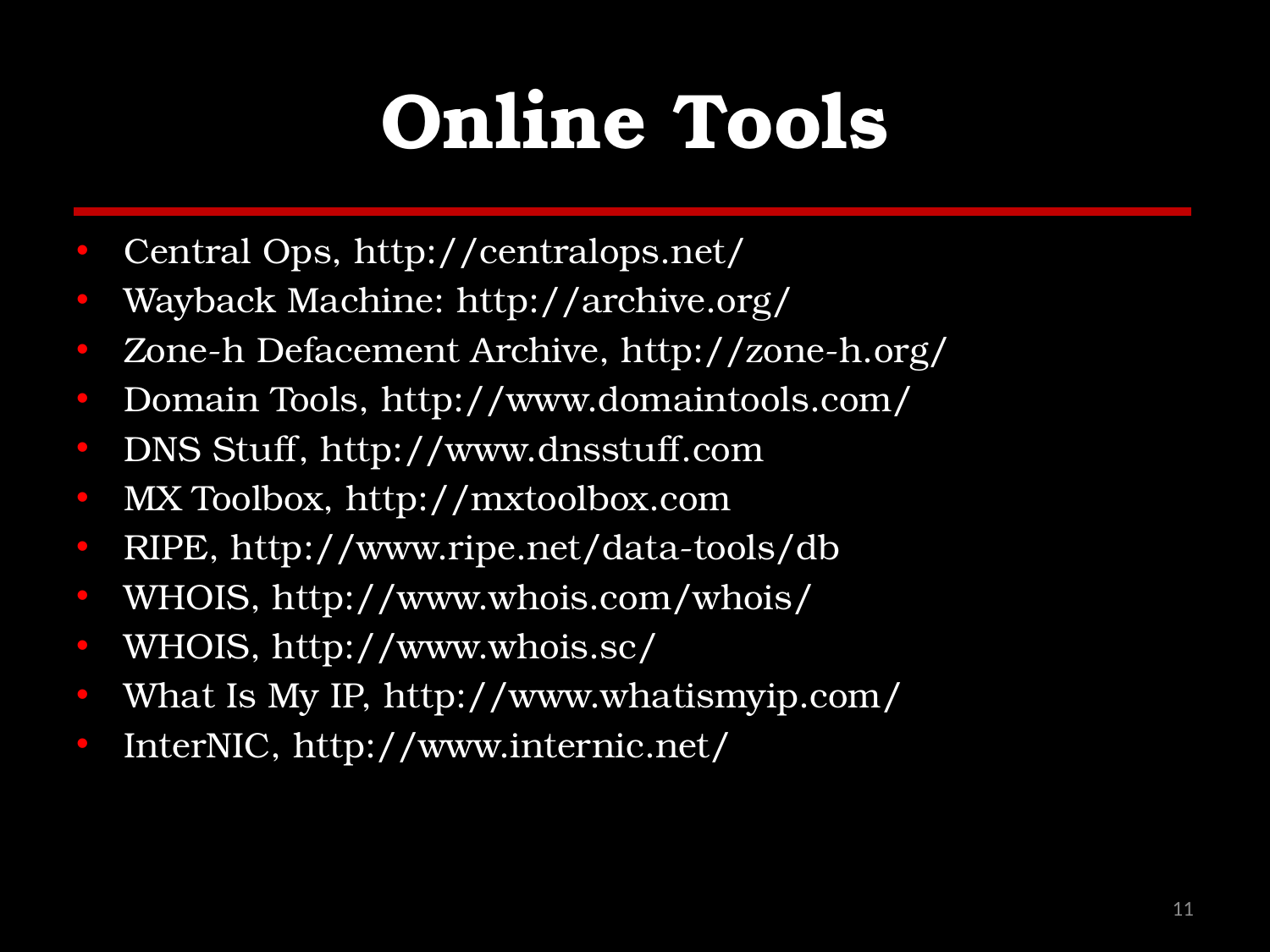

# Online Tools
Central Ops, http://centralops.net/
Wayback Machine: http://archive.org/
Zone-h Defacement Archive, http://zone-h.org/
Domain Tools, http://www.domaintools.com/
DNS Stuff, http://www.dnsstuff.com
MX Toolbox, http://mxtoolbox.com
RIPE, http://www.ripe.net/data-tools/db
WHOIS, http://www.whois.com/whois/
WHOIS, http://www.whois.sc/
What Is My IP, http://www.whatismyip.com/
InterNIC, http://www.internic.net/
11